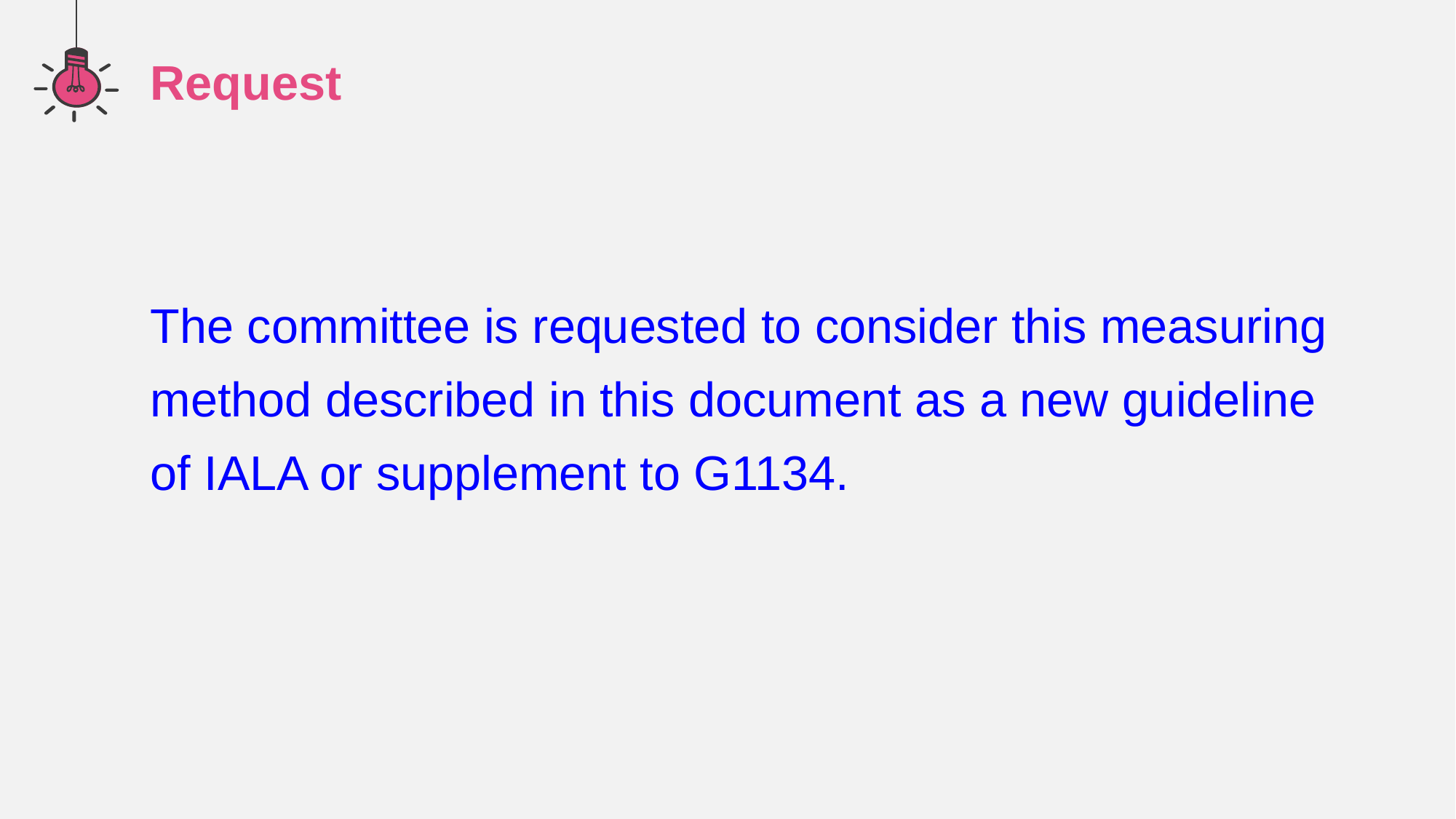

Request
The committee is requested to consider this measuring method described in this document as a new guideline of IALA or supplement to G1134.